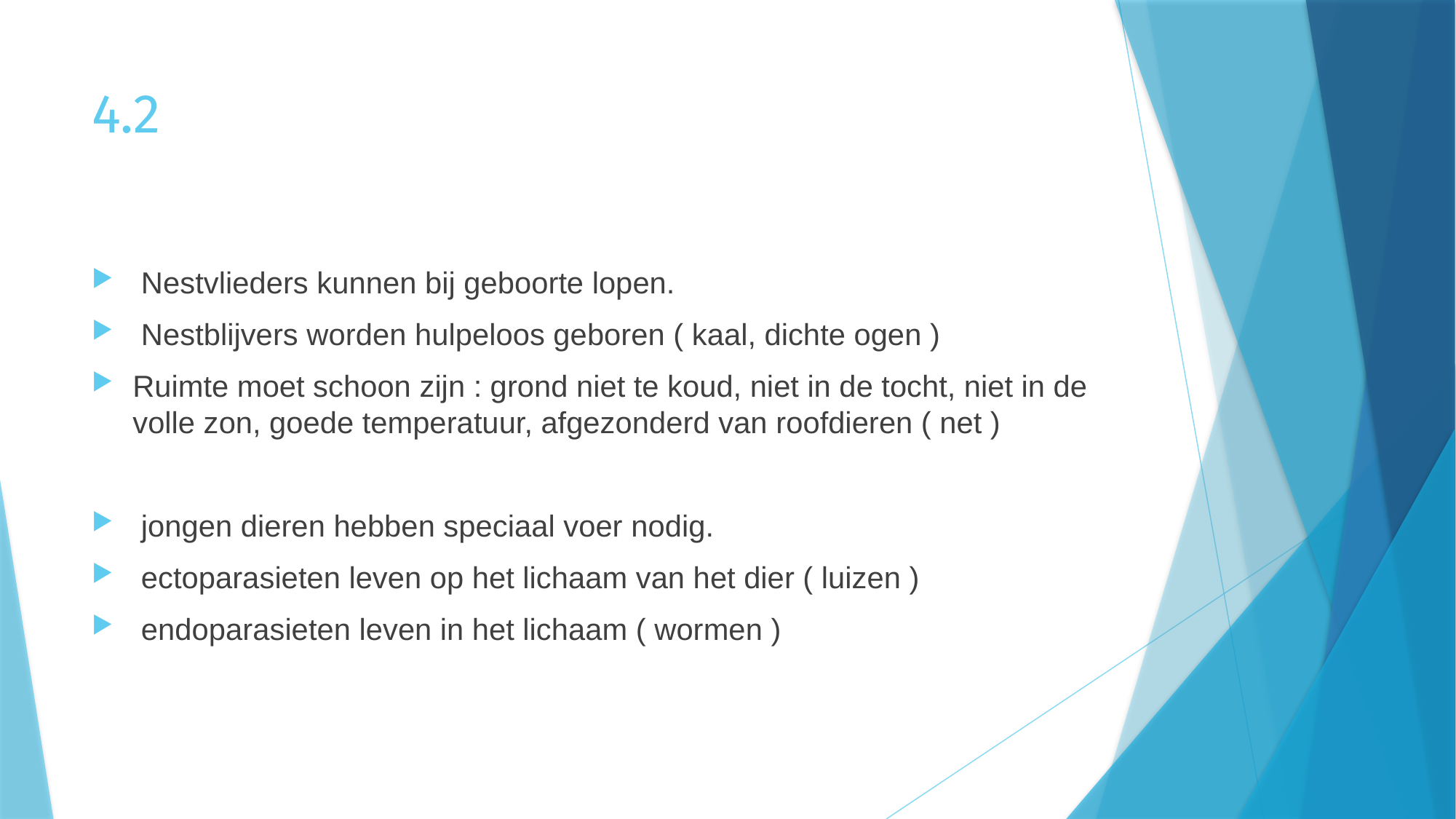

# 4.2
 Nestvlieders kunnen bij geboorte lopen.
 Nestblijvers worden hulpeloos geboren ( kaal, dichte ogen )
Ruimte moet schoon zijn : grond niet te koud, niet in de tocht, niet in de volle zon, goede temperatuur, afgezonderd van roofdieren ( net )

 jongen dieren hebben speciaal voer nodig.
 ectoparasieten leven op het lichaam van het dier ( luizen )
 endoparasieten leven in het lichaam ( wormen )